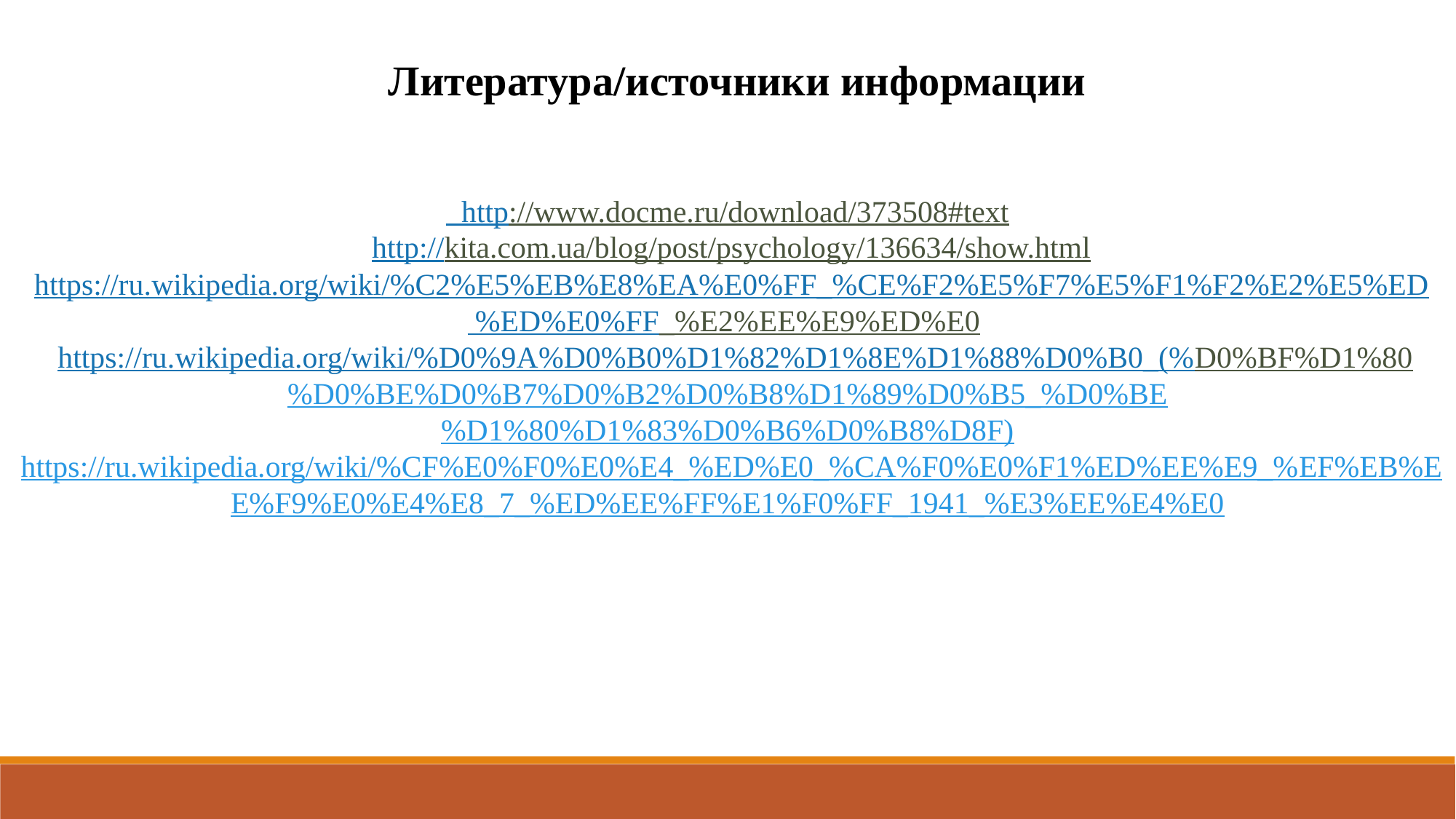

Литература/источники информации

  http://www.docme.ru/download/373508#text
 http://kita.com.ua/blog/post/psychology/136634/show.html
 https://ru.wikipedia.org/wiki/%C2%E5%EB%E8%EA%E0%FF_%CE%F2%E5%F7%E5%F1%F2%E2%E5%ED
 %ED%E0%FF_%E2%EE%E9%ED%E0
  https://ru.wikipedia.org/wiki/%D0%9A%D0%B0%D1%82%D1%8E%D1%88%D0%B0_(%D0%BF%D1%80
%D0%BE%D0%B7%D0%B2%D0%B8%D1%89%D0%B5_%D0%BE%D1%80%D1%83%D0%B6%D0%B8%D8F)
 https://ru.wikipedia.org/wiki/%CF%E0%F0%E0%E4_%ED%E0_%CA%F0%E0%F1%ED%EE%E9_%EF%EB%EE%F9%E0%E4%E8_7_%ED%EE%FF%E1%F0%FF_1941_%E3%EE%E4%E0